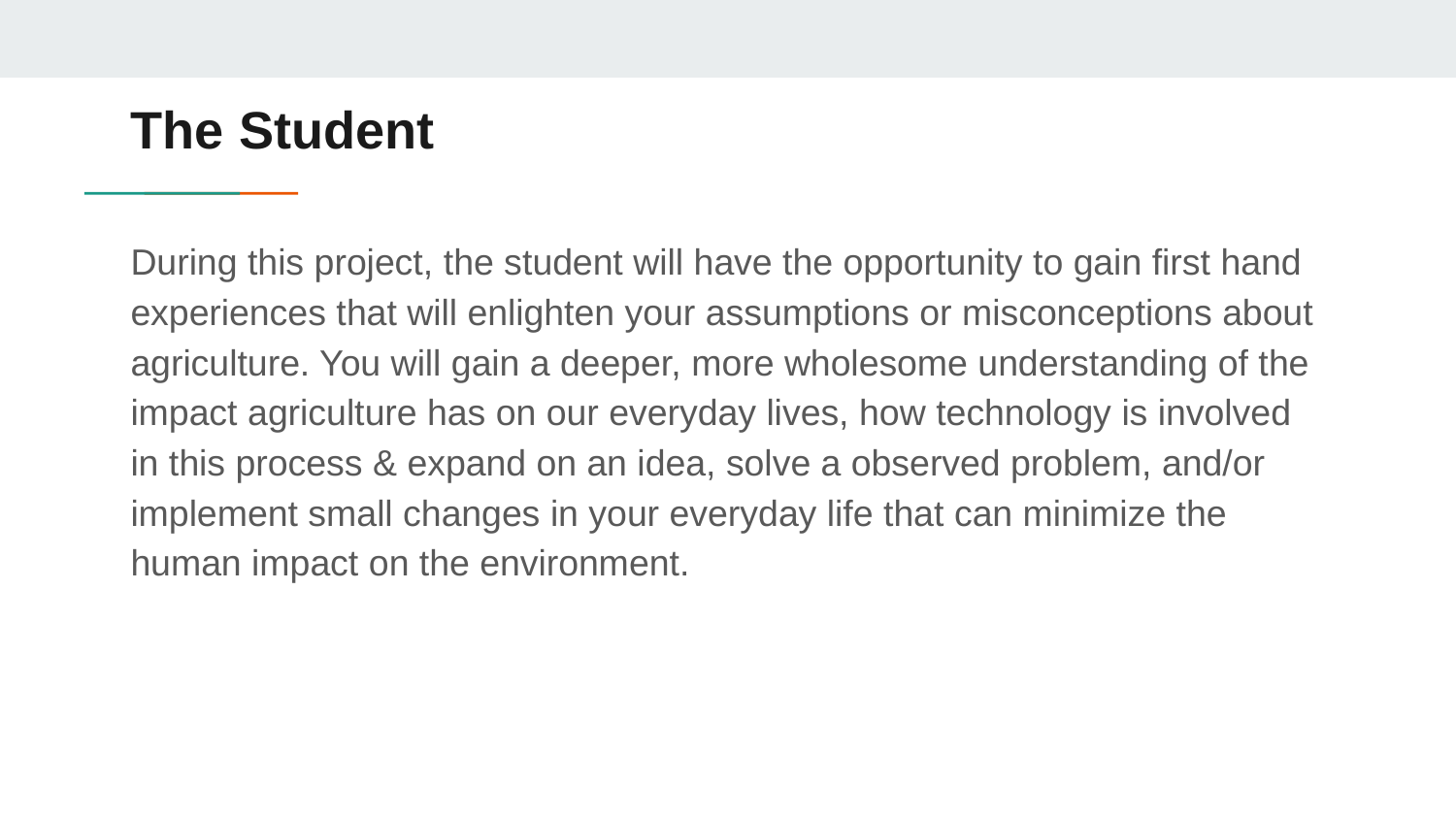

# The Student
During this project, the student will have the opportunity to gain first hand experiences that will enlighten your assumptions or misconceptions about agriculture. You will gain a deeper, more wholesome understanding of the impact agriculture has on our everyday lives, how technology is involved in this process & expand on an idea, solve a observed problem, and/or implement small changes in your everyday life that can minimize the human impact on the environment.